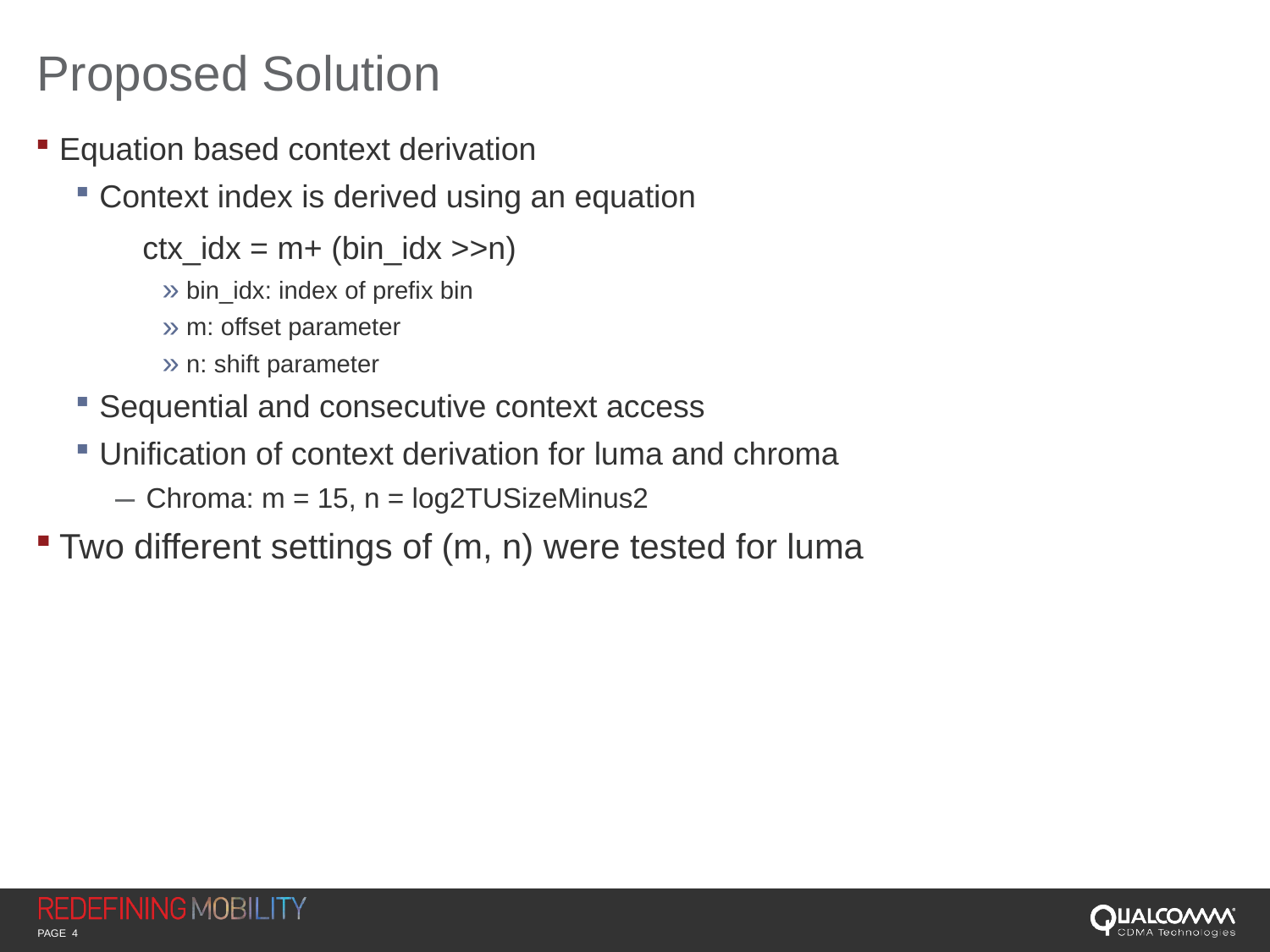

# Proposed Solution
Equation based context derivation
Context index is derived using an equation
           ctx_idx = m+ (bin_idx >>n)
bin_idx: index of prefix bin
m: offset parameter
n: shift parameter
Sequential and consecutive context access
Unification of context derivation for luma and chroma
Chroma: m = 15, n = log2TUSizeMinus2
Two different settings of (m, n) were tested for luma